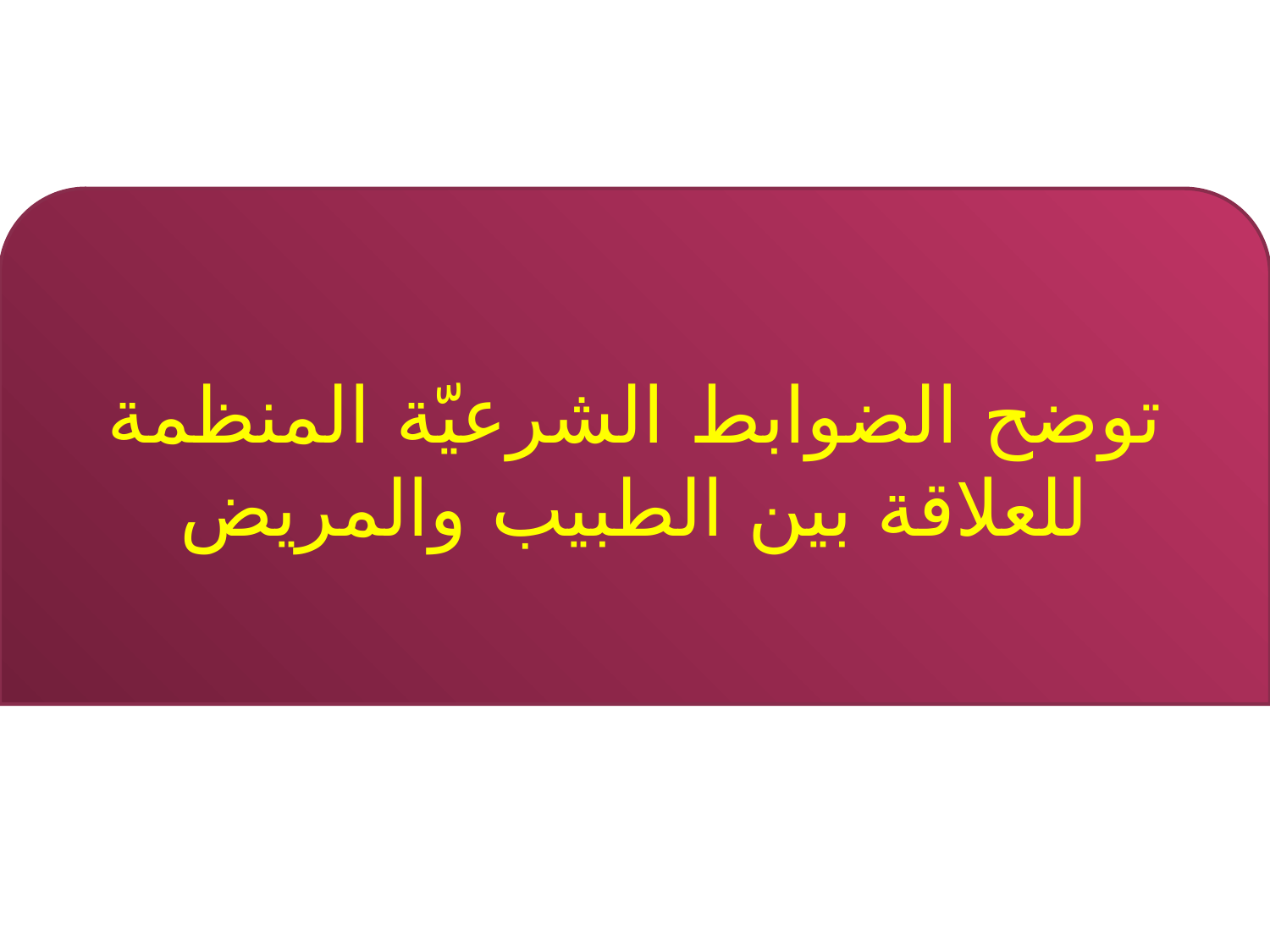

توضح الضوابط الشرعيّة المنظمة للعلاقة بين الطبيب والمريض